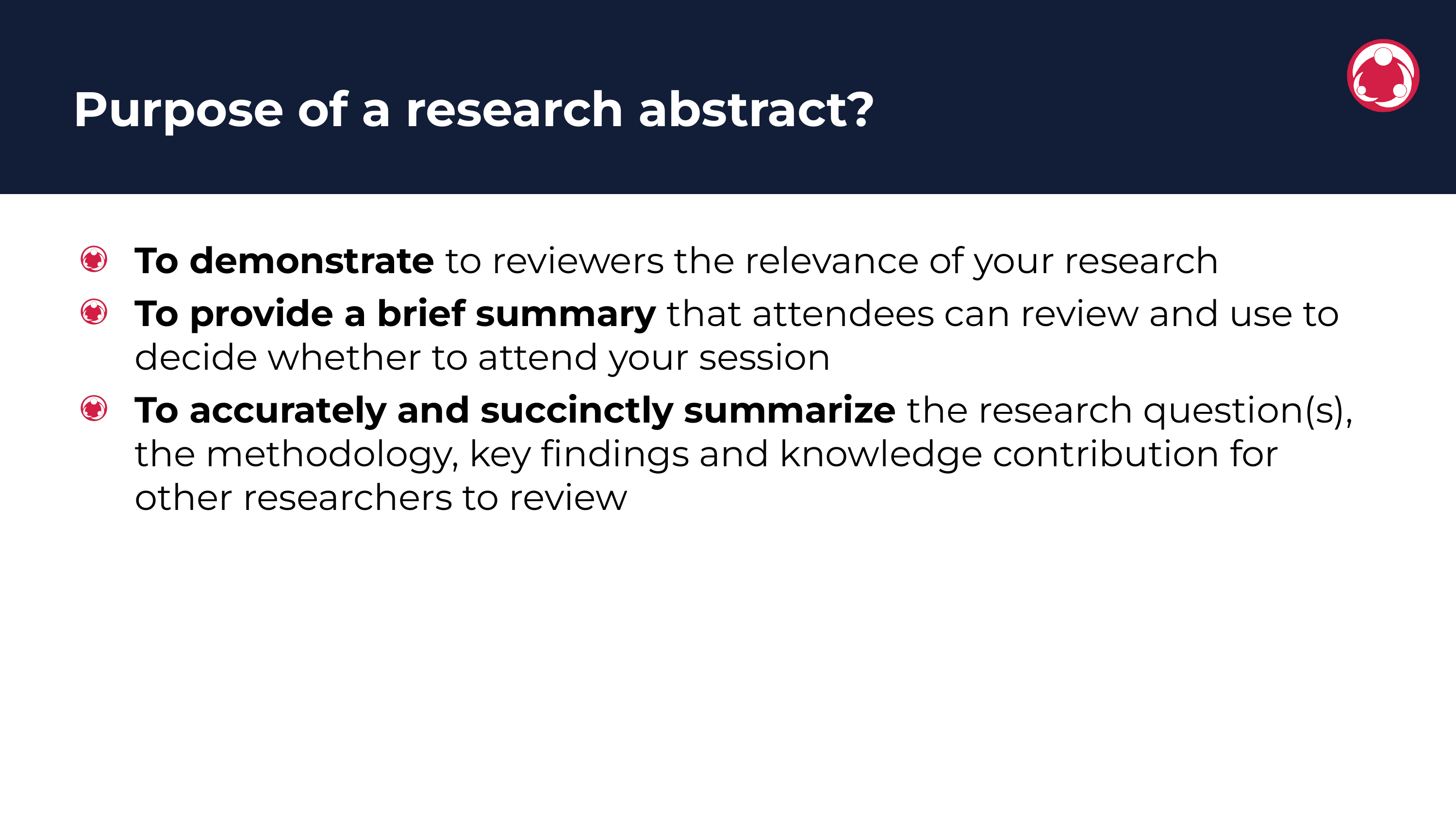

Purpose of a research abstract?
To demonstrate to reviewers the relevance of your research
To provide a brief summary that attendees can review and use to decide whether to attend your session
To accurately and succinctly summarize the research question(s), the methodology, key findings and knowledge contribution for other researchers to review